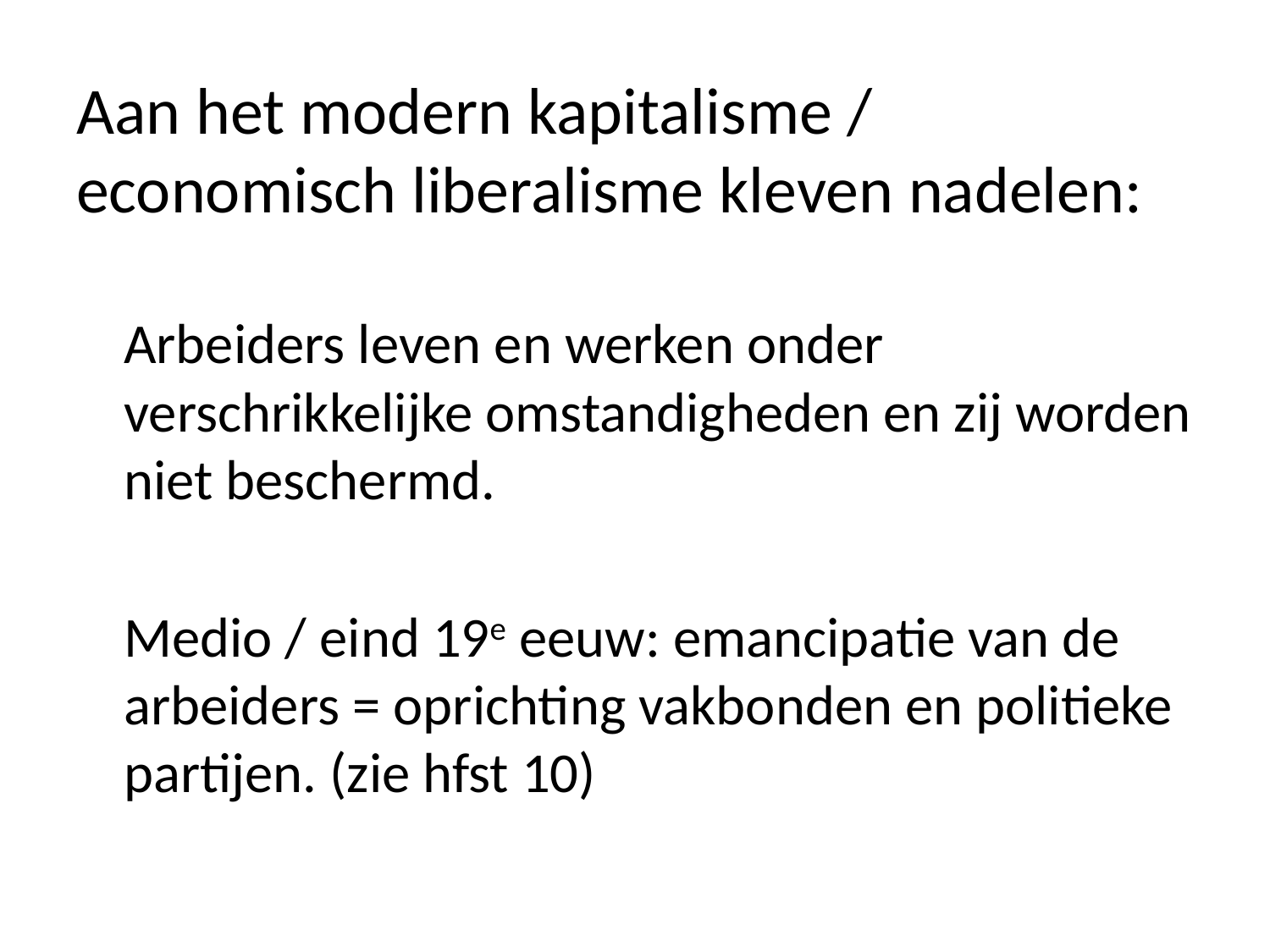

# Aan het modern kapitalisme / economisch liberalisme kleven nadelen:

	Arbeiders leven en werken onder verschrikkelijke omstandigheden en zij worden niet beschermd.

	Medio / eind 19e eeuw: emancipatie van de arbeiders = oprichting vakbonden en politieke partijen. (zie hfst 10)